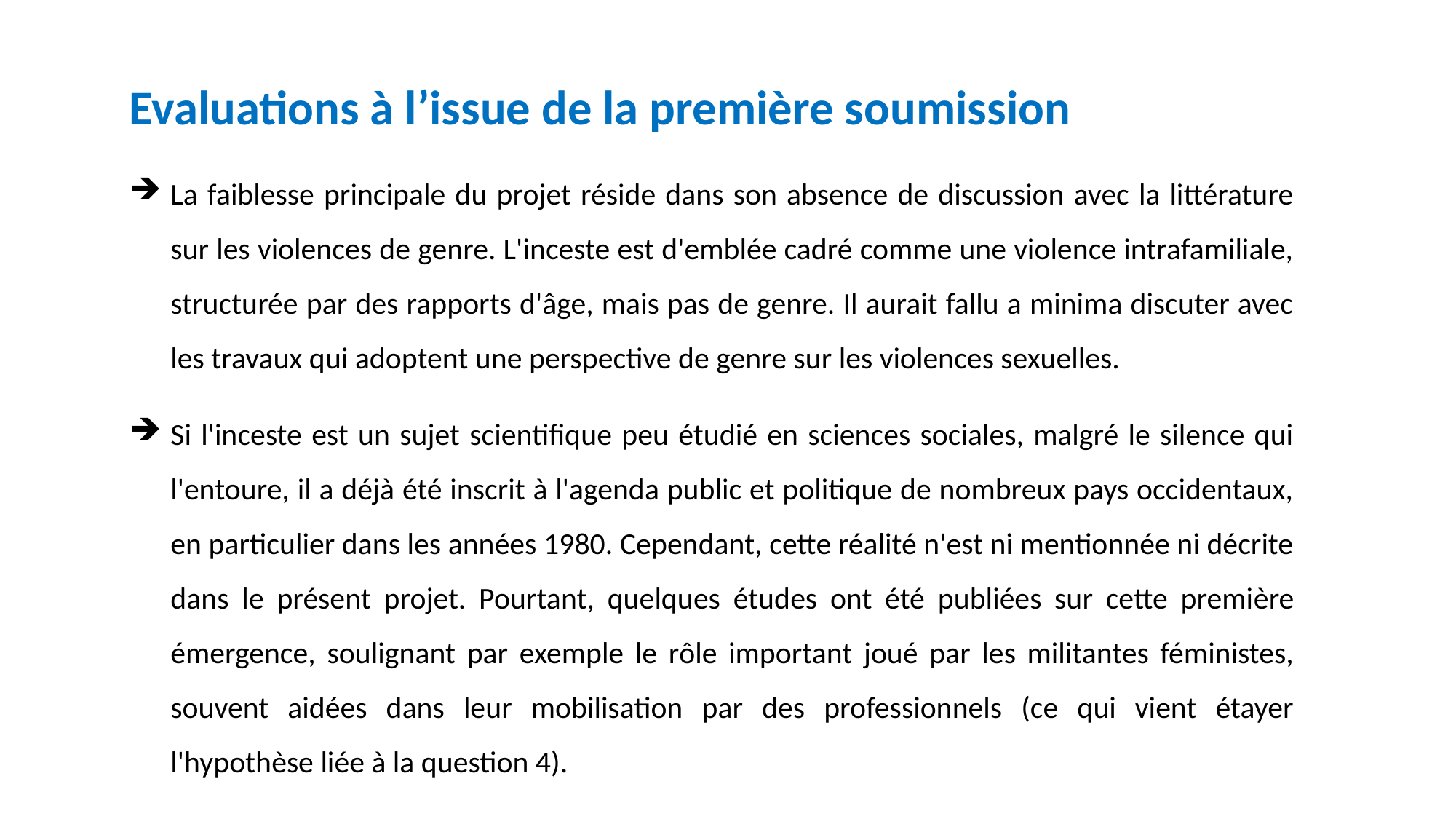

Evaluations à l’issue de la première soumission

La faiblesse principale du projet réside dans son absence de discussion avec la littérature sur les violences de genre. L'inceste est d'emblée cadré comme une violence intrafamiliale, structurée par des rapports d'âge, mais pas de genre. Il aurait fallu a minima discuter avec les travaux qui adoptent une perspective de genre sur les violences sexuelles.

Si l'inceste est un sujet scientifique peu étudié en sciences sociales, malgré le silence qui l'entoure, il a déjà été inscrit à l'agenda public et politique de nombreux pays occidentaux, en particulier dans les années 1980. Cependant, cette réalité n'est ni mentionnée ni décrite dans le présent projet. Pourtant, quelques études ont été publiées sur cette première émergence, soulignant par exemple le rôle important joué par les militantes féministes, souvent aidées dans leur mobilisation par des professionnels (ce qui vient étayer l'hypothèse liée à la question 4).